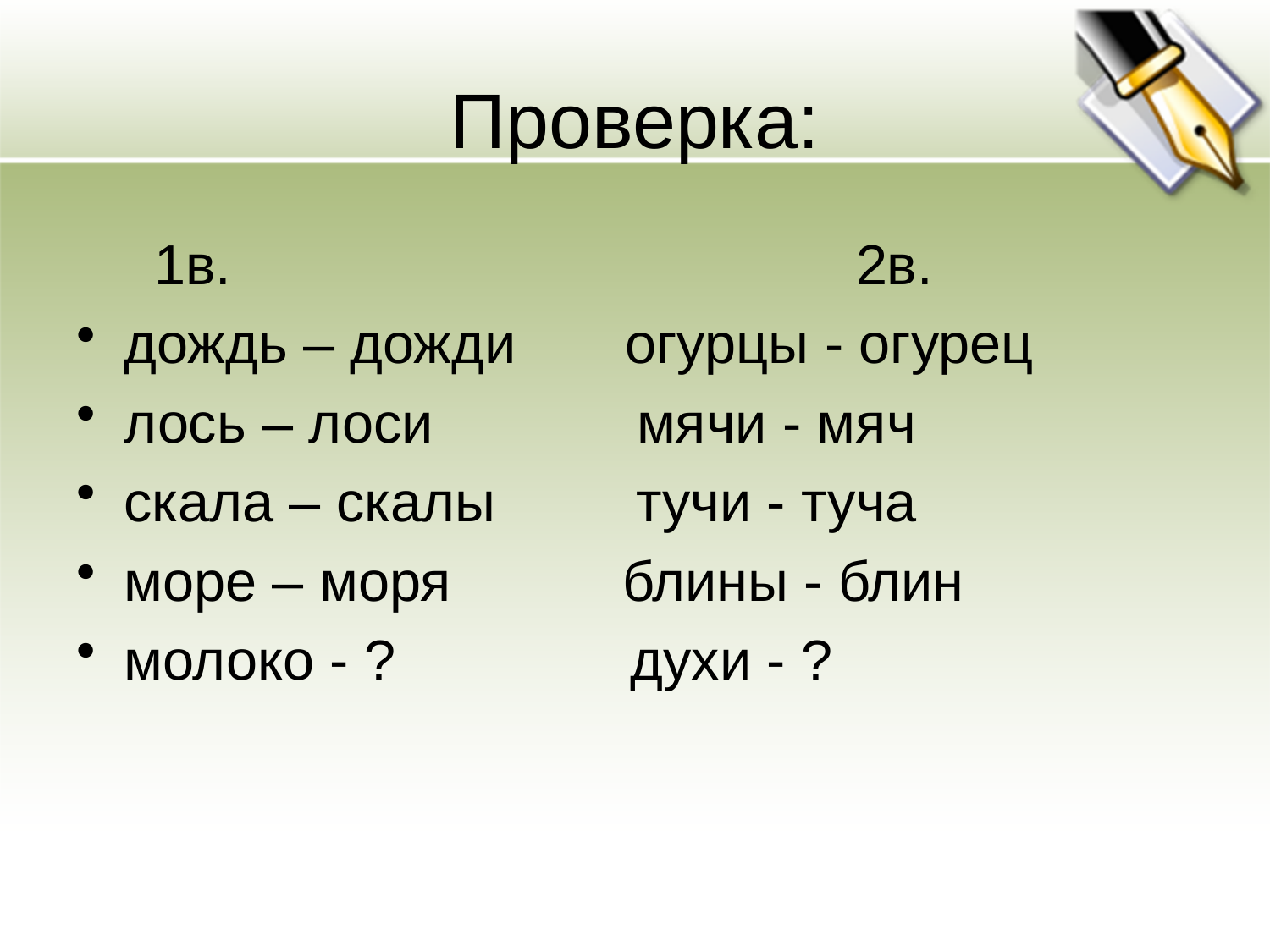

# Проверка:
     1в.                                        2в.
дождь – дожди       огурцы - огурец
лось – лоси             мячи - мяч
скала – скалы         тучи - туча
море – моря           блины - блин
молоко - ?               духи - ?